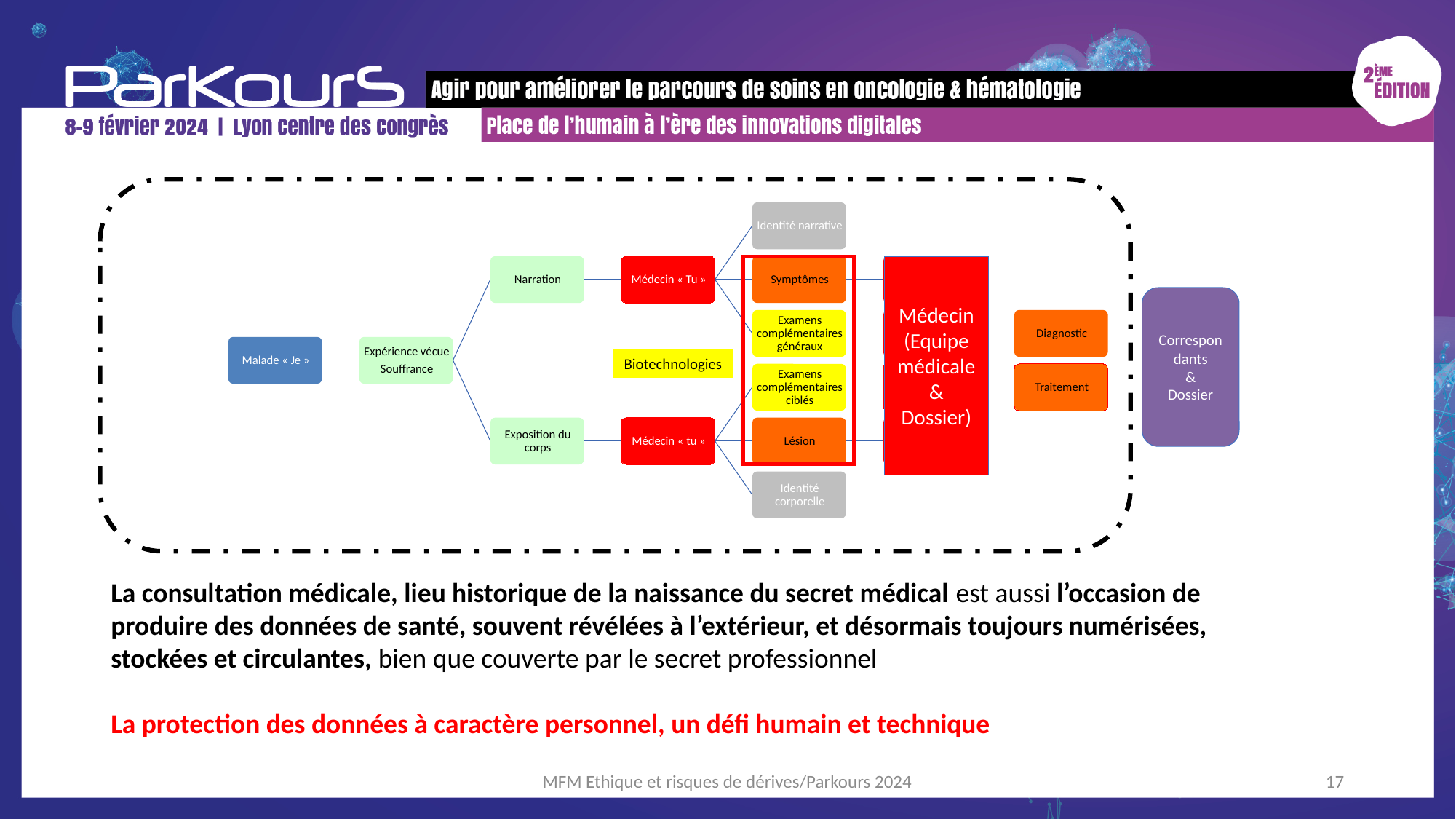

Malade « Je »

Expérience vécue
Souffrance

Narration

Médecin « Tu »

Identité narrative

Symptômes

Médecin

Examens complémentaires généraux

Médecin

Diagnostic

Exposition du corps

Médecin « tu »

Examens complémentaires ciblés

Médecin

Traitement

Lésion

Médecin

Identité corporelle

Médecin
(Equipe médicale
&
Dossier)
Correspondants
&
Dossier
Biotechnologies
La consultation médicale, lieu historique de la naissance du secret médical est aussi l’occasion de produire des données de santé, souvent révélées à l’extérieur, et désormais toujours numérisées, stockées et circulantes, bien que couverte par le secret professionnel

La protection des données à caractère personnel, un défi humain et technique

MFM Ethique et risques de dérives/Parkours 2024
17